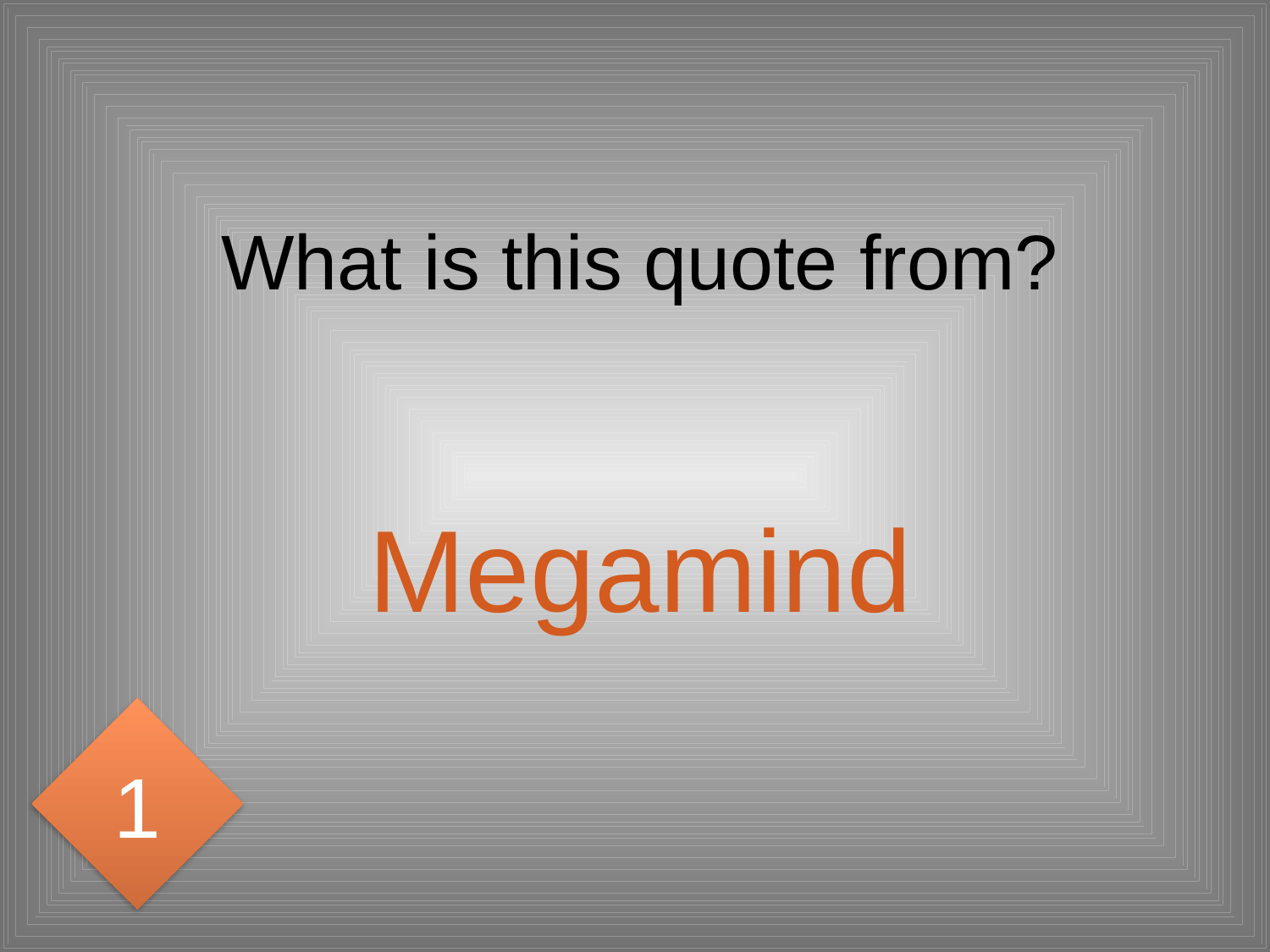

# What is this quote from?
Megamind
1